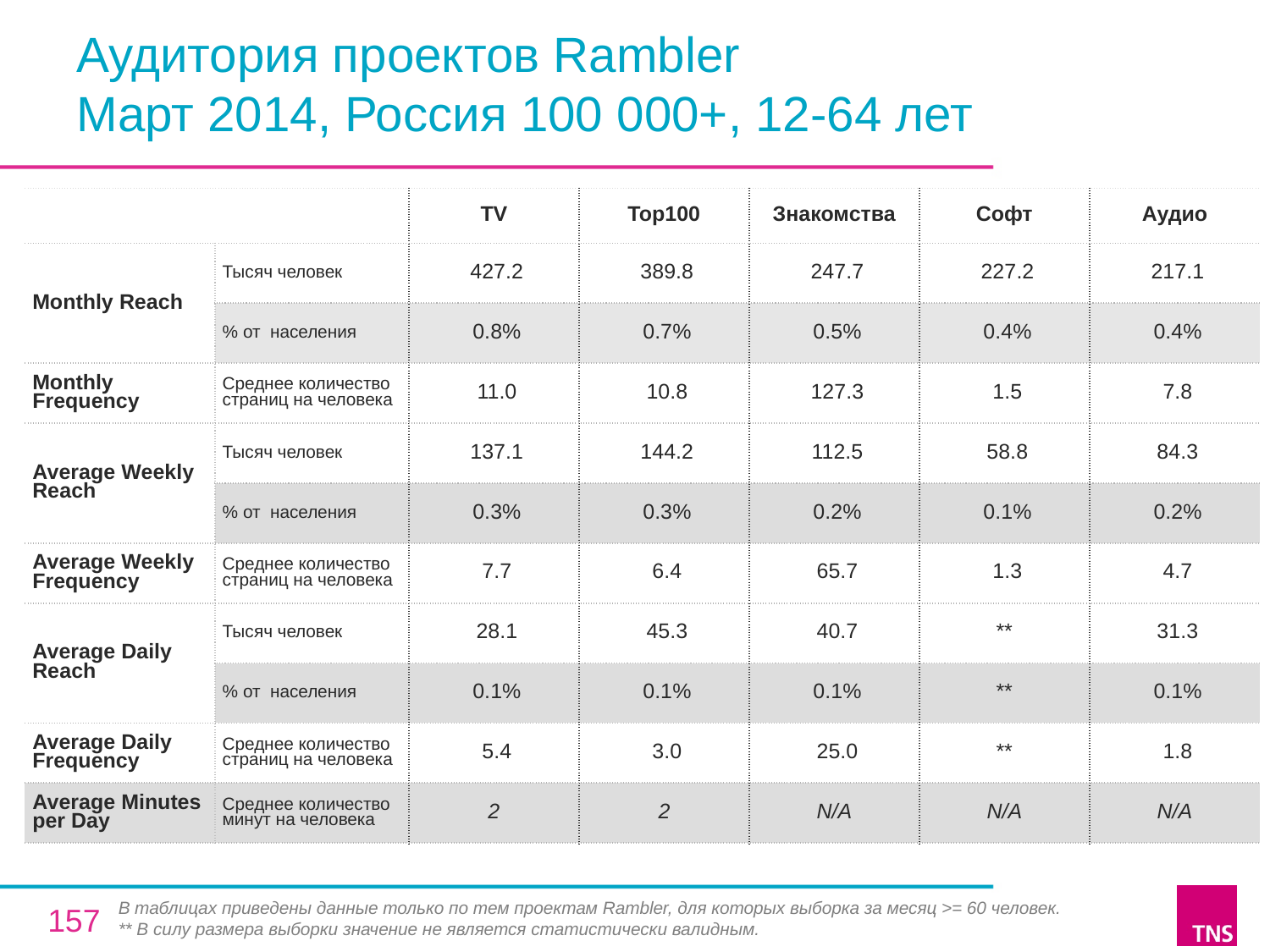

# Аудитория проектов Rambler Март 2014, Россия 100 000+, 12-64 лет
|  |  | TV | Top100 | Знакомства | Софт | Аудио |
| --- | --- | --- | --- | --- | --- | --- |
| Monthly Reach | Тысяч человек | 427.2 | 389.8 | 247.7 | 227.2 | 217.1 |
|  | % от населения | 0.8% | 0.7% | 0.5% | 0.4% | 0.4% |
| Monthly Frequency | Среднее количество страниц на человека | 11.0 | 10.8 | 127.3 | 1.5 | 7.8 |
| Average Weekly Reach | Тысяч человек | 137.1 | 144.2 | 112.5 | 58.8 | 84.3 |
|  | % от населения | 0.3% | 0.3% | 0.2% | 0.1% | 0.2% |
| Average Weekly Frequency | Среднее количество страниц на человека | 7.7 | 6.4 | 65.7 | 1.3 | 4.7 |
| Average Daily Reach | Тысяч человек | 28.1 | 45.3 | 40.7 | \*\* | 31.3 |
|  | % от населения | 0.1% | 0.1% | 0.1% | \*\* | 0.1% |
| Average Daily Frequency | Среднее количество страниц на человека | 5.4 | 3.0 | 25.0 | \*\* | 1.8 |
| Average Minutes per Day | Среднее количество минут на человека | 2 | 2 | N/A | N/A | N/A |
В таблицах приведены данные только по тем проектам Rambler, для которых выборка за месяц >= 60 человек.
** В силу размера выборки значение не является статистически валидным.
157